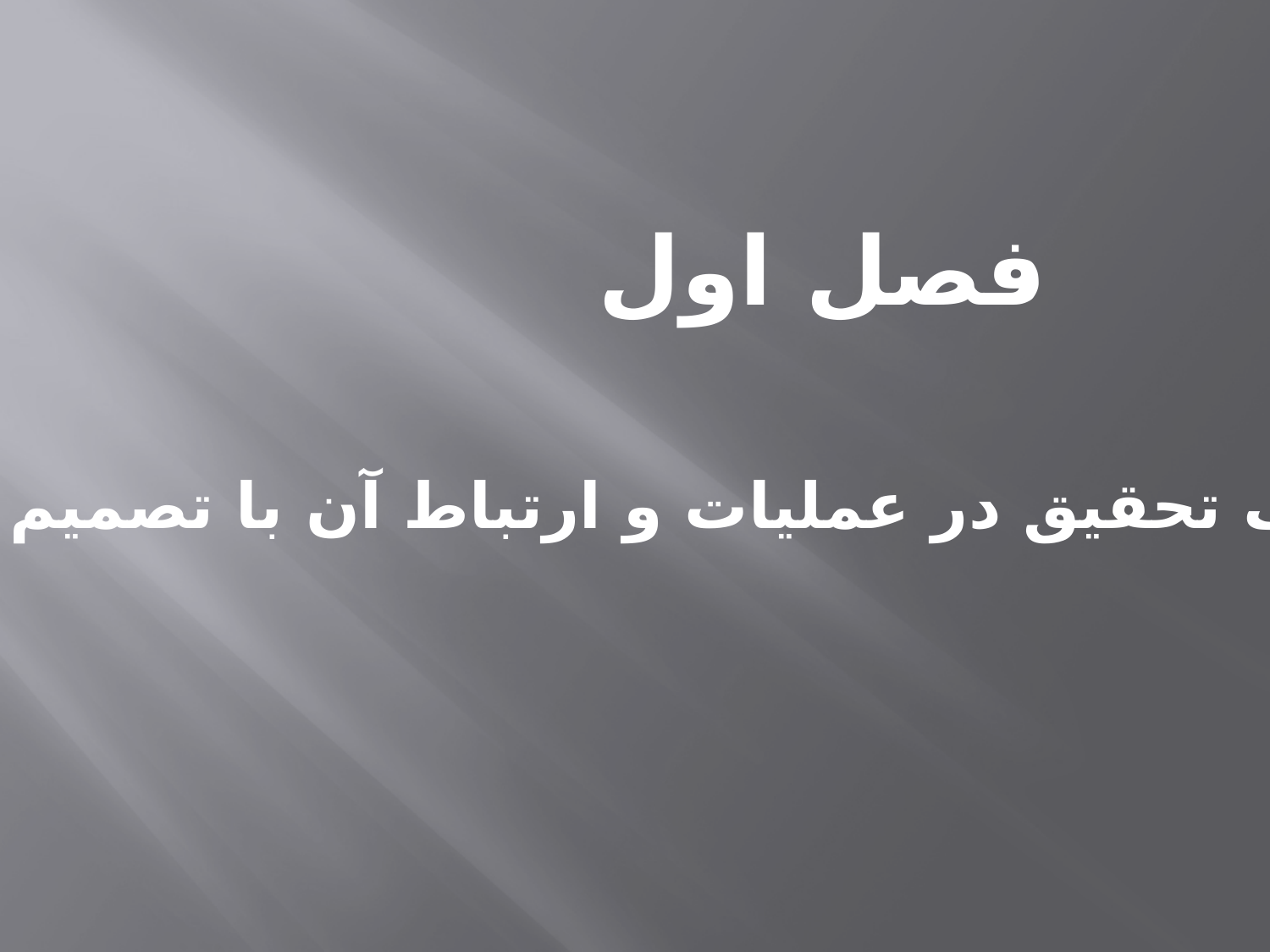

فصل اول
تعریف تحقیق در عملیات و ارتباط آن با تصمیم گیری